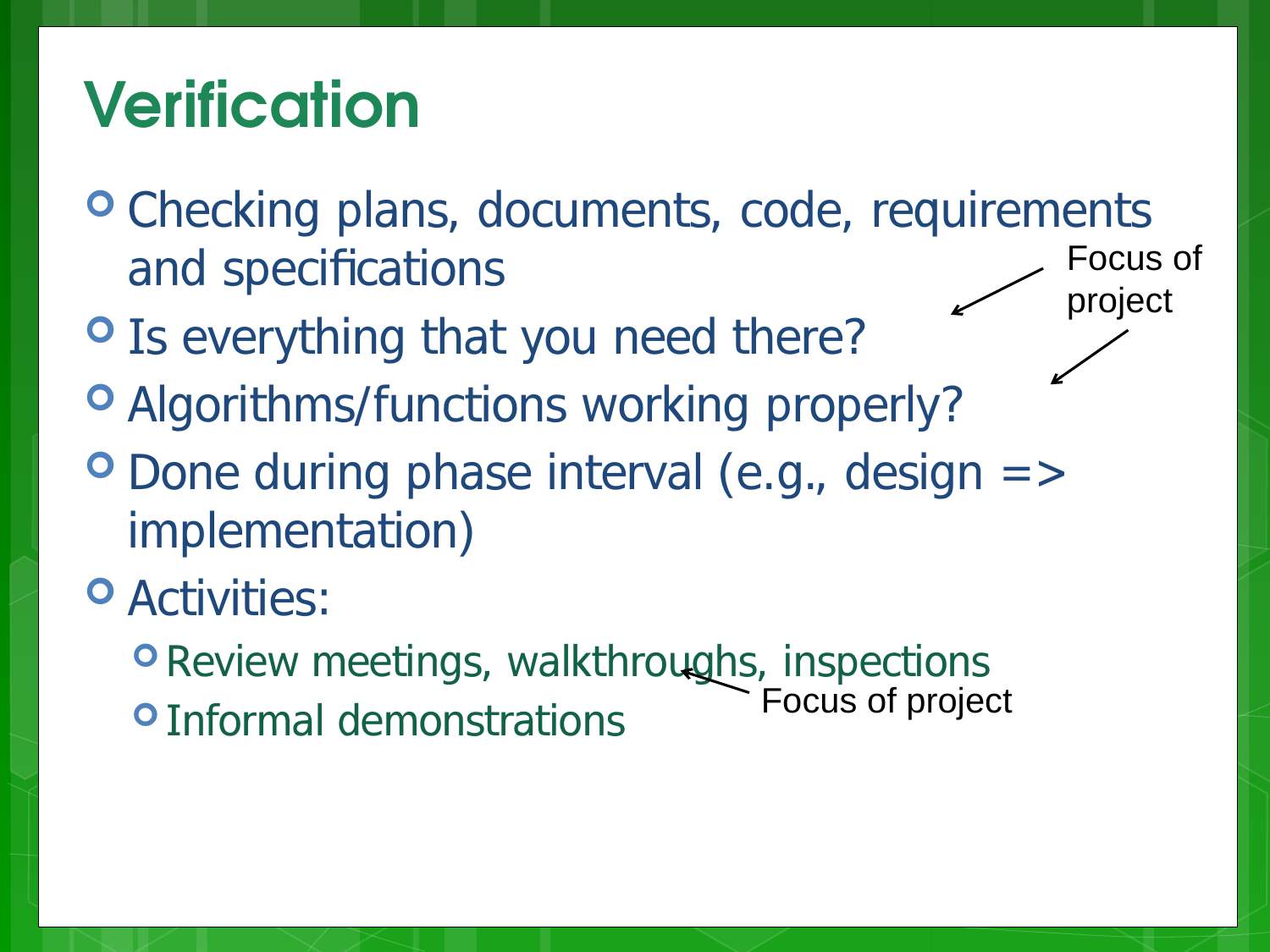

# Verification
Checking plans, documents, code, requirements and specifications
Is everything that you need there?
Algorithms/functions working properly?
Done during phase interval (e.g., design => implementation)
Activities:
Review meetings, walkthroughs, inspections
Informal demonstrations
Focus of
project
Focus of project